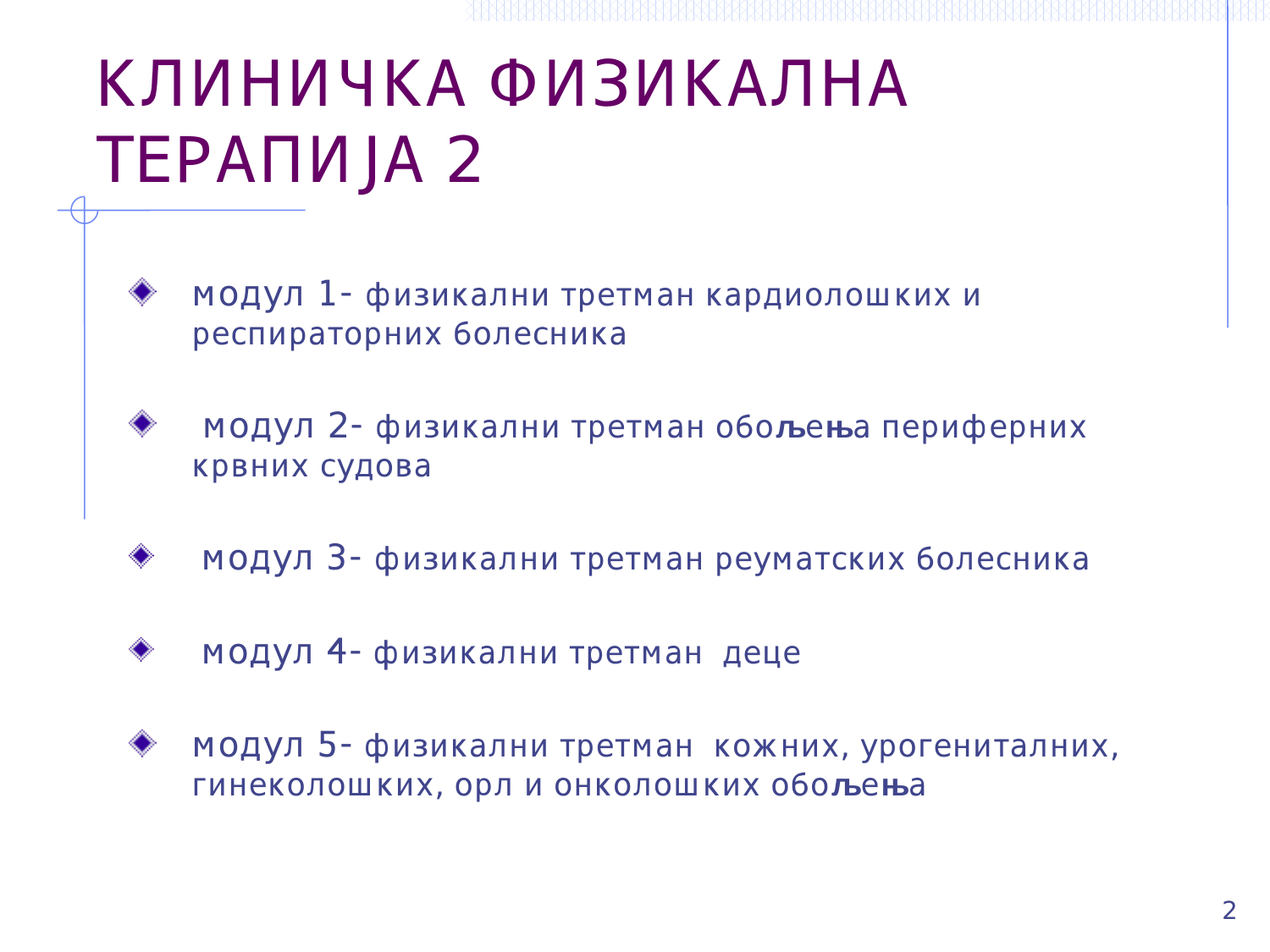

# КЛИНИЧКА ФИЗИКАЛНА ТЕРАПИЈА 2
модул 1- физикални третман кардиолошких и респираторних болесника

 модул 2- физикални третман обољења периферних крвних судова

 модул 3- физикални третман реуматских болесника

 модул 4- физикални третман  деце

модул 5- физикални третман  кожних, урогениталних, гинеколошких, орл и онколошких обољења

2